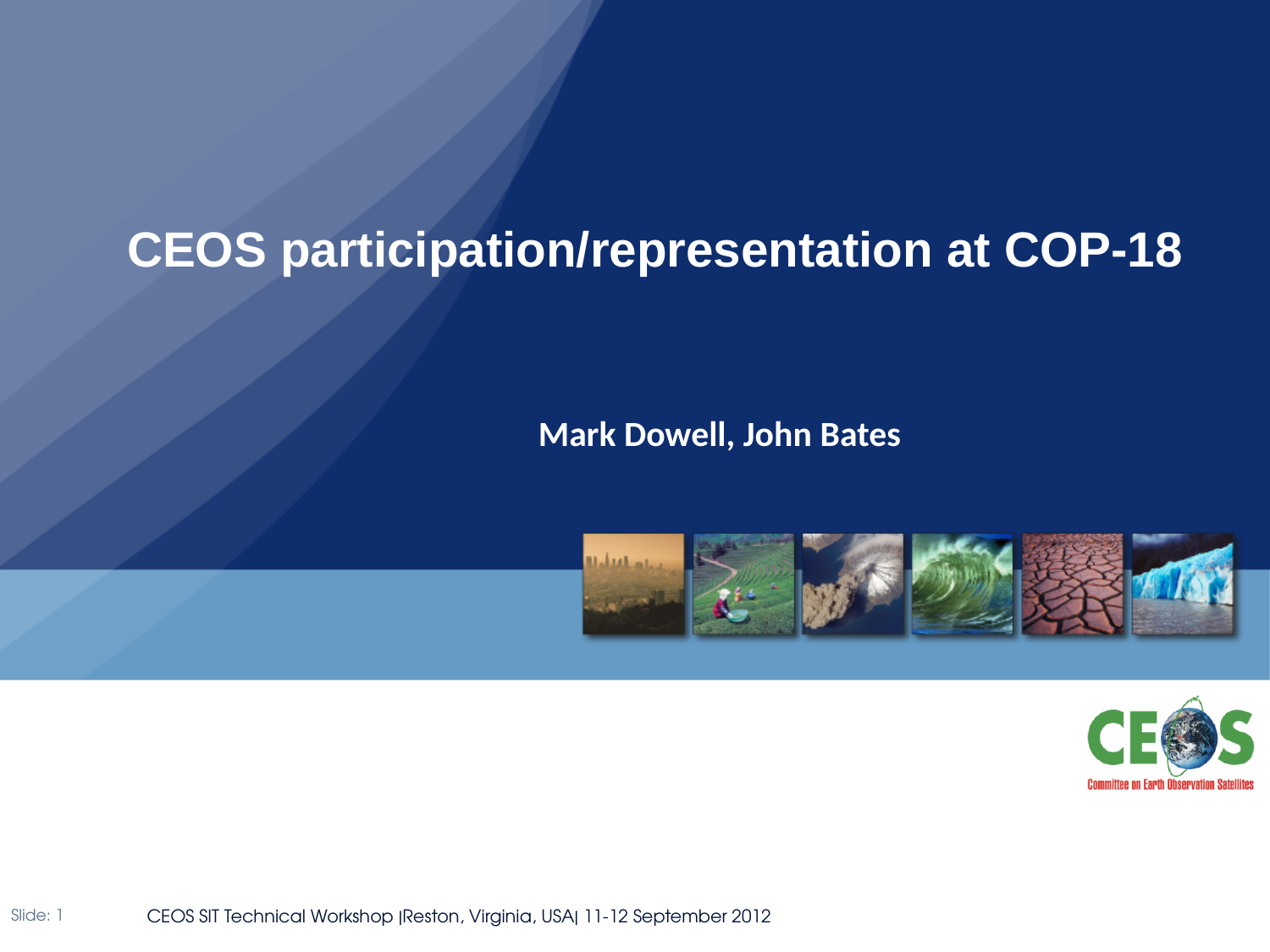

# CEOS participation/representation at COP-18

Mark Dowell, John Bates